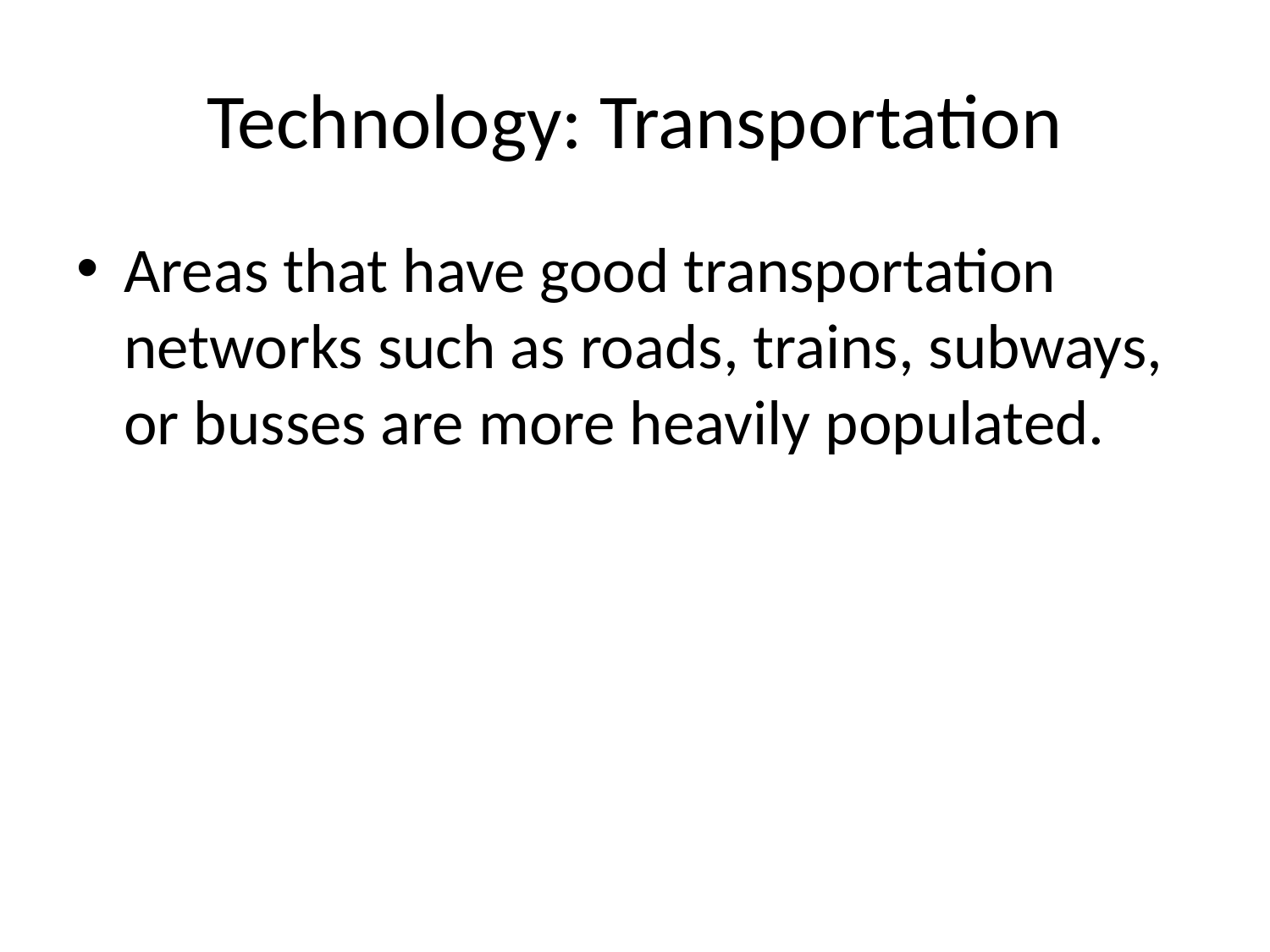

# Technology: Transportation
Areas that have good transportation networks such as roads, trains, subways, or busses are more heavily populated.